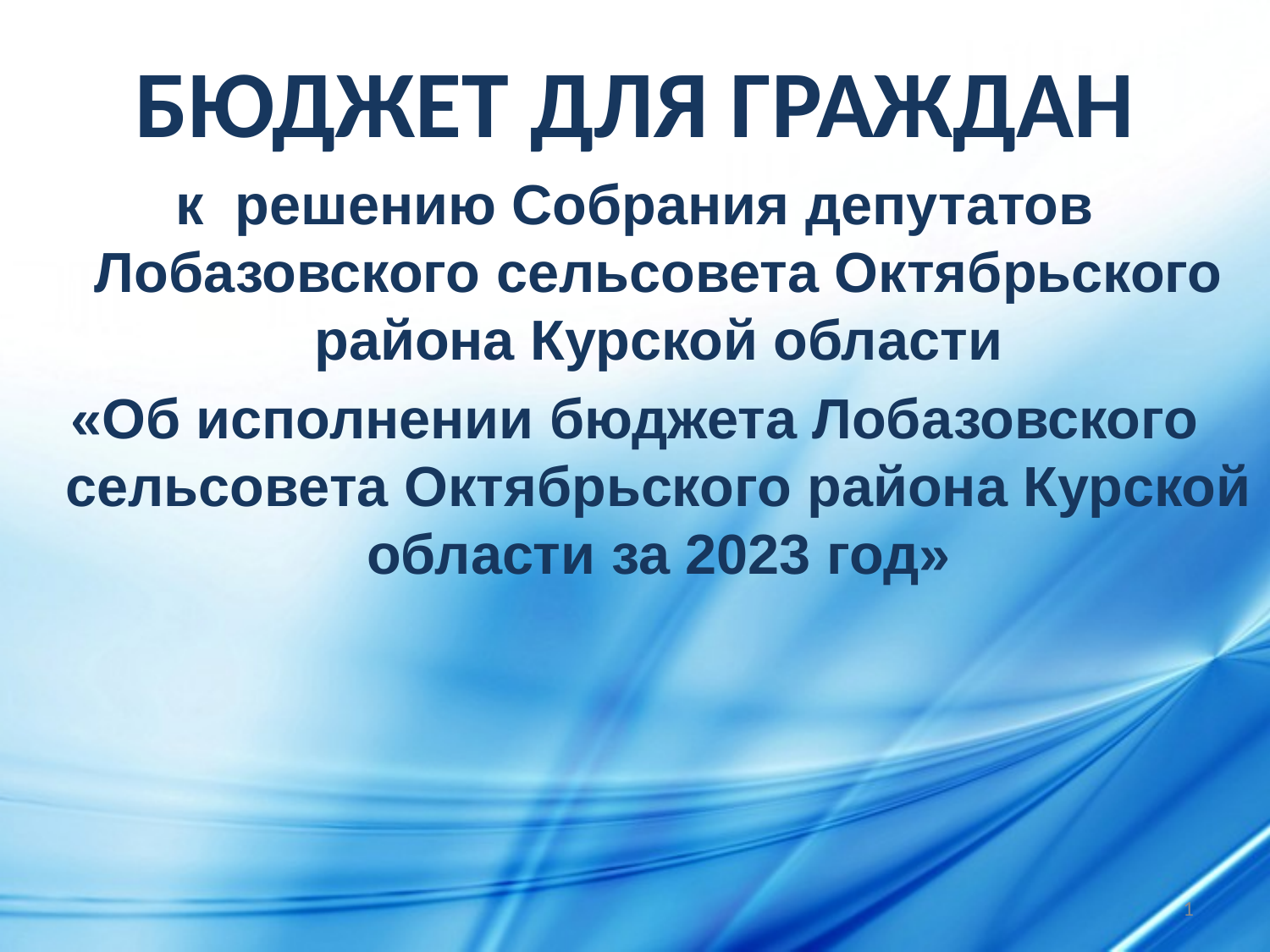

БЮДЖЕТ ДЛЯ ГРАЖДАН
к  решению Собрания депутатов Лобазовского сельсовета Октябрьского района Курской области
«Об исполнении бюджета Лобазовского сельсовета Октябрьского района Курской области за 2023 год»

1